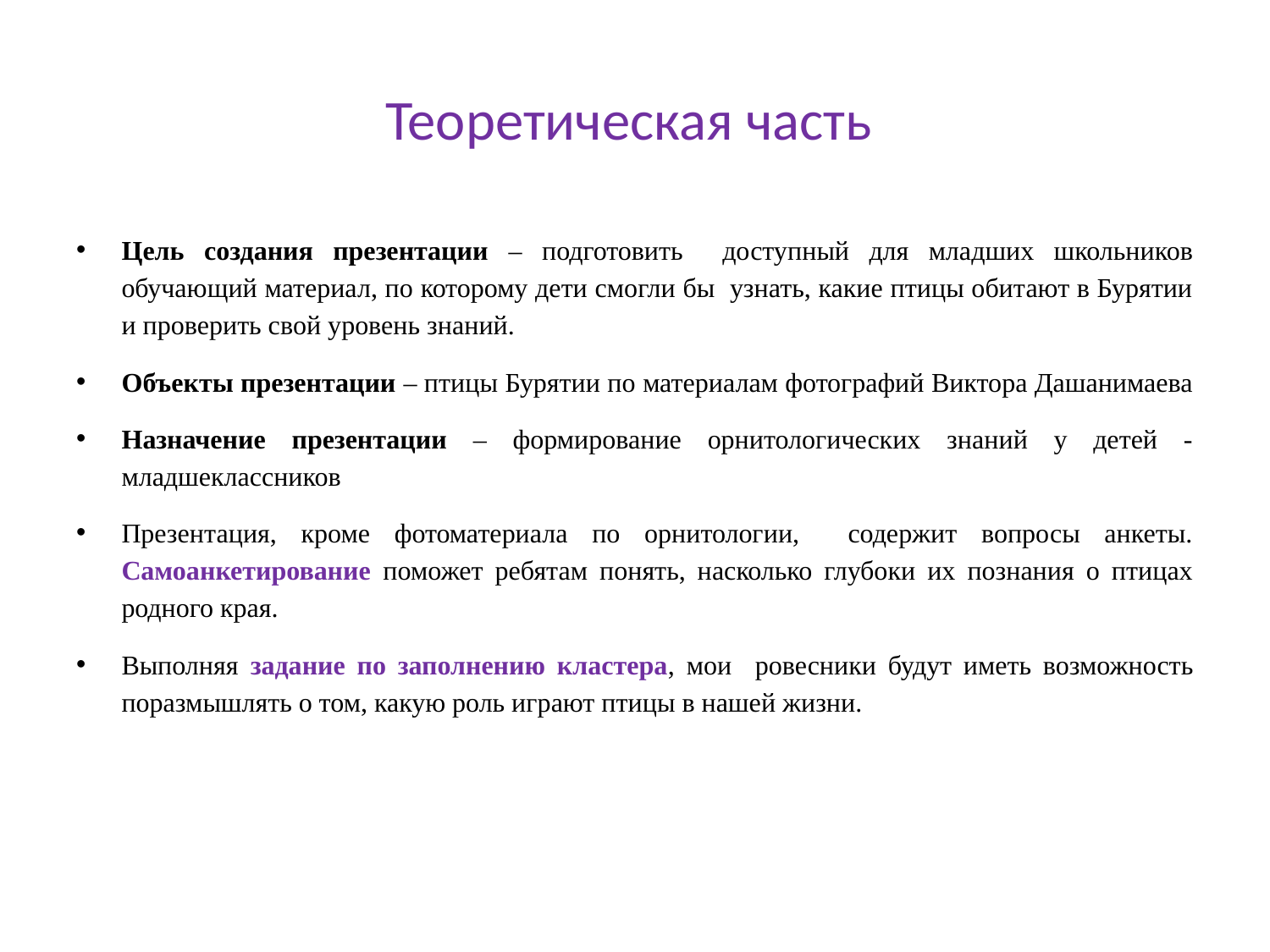

# Теоретическая часть
Цель создания презентации – подготовить  доступный для младших школьников обучающий материал, по которому дети смогли бы  узнать, какие птицы обитают в Бурятии и проверить свой уровень знаний.
Объекты презентации – птицы Бурятии по материалам фотографий Виктора Дашанимаева
Назначение презентации – формирование орнитологических знаний у детей - младшеклассников
Презентация, кроме фотоматериала по орнитологии,  содержит вопросы анкеты. Самоанкетирование поможет ребятам понять, насколько глубоки их познания о птицах родного края.
Выполняя задание по заполнению кластера, мои  ровесники будут иметь возможность поразмышлять о том, какую роль играют птицы в нашей жизни.